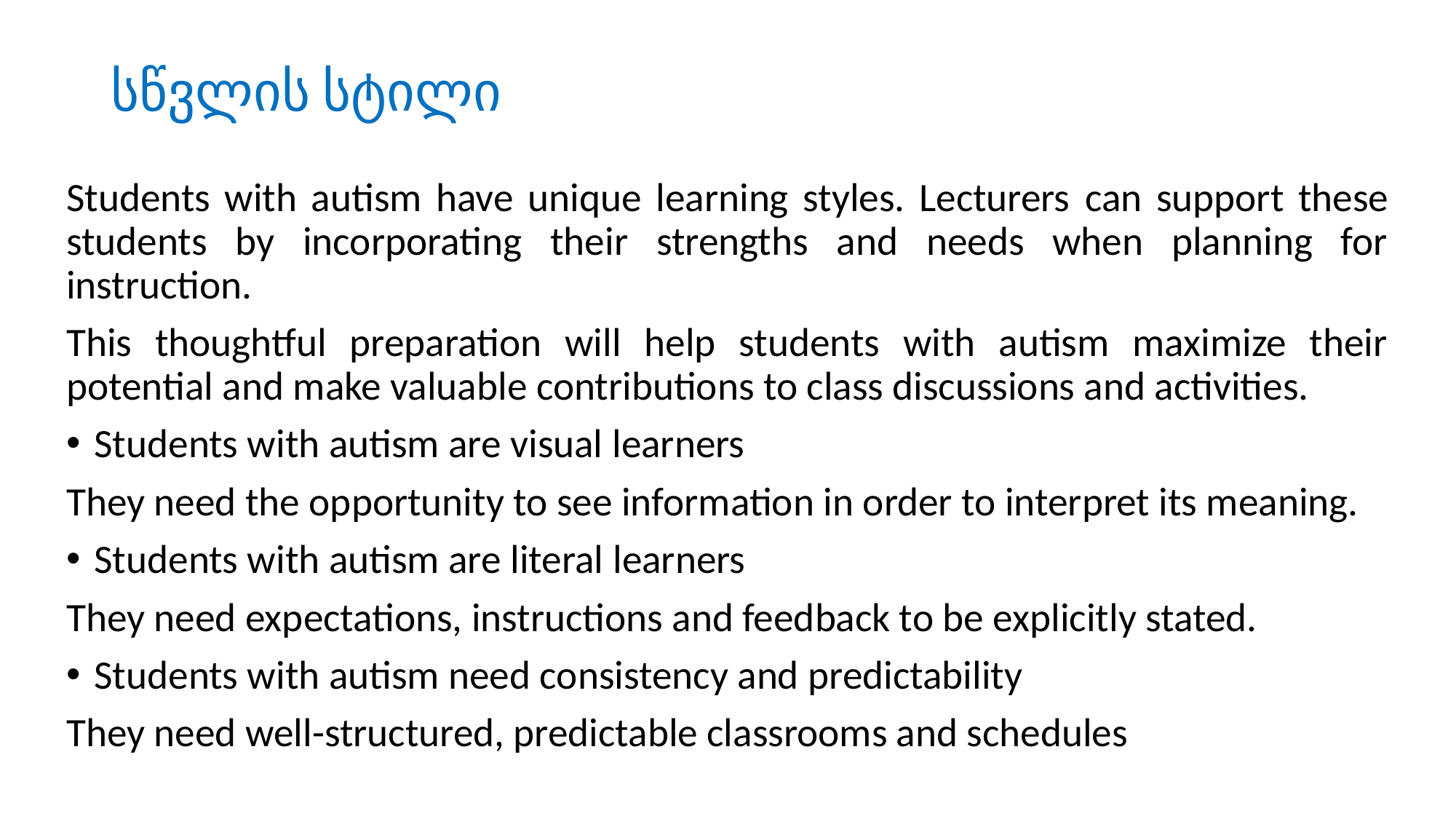

# სწვლის სტილი
Students with autism have unique learning styles. Lecturers can support these students by incorporating their strengths and needs when planning for instruction.
This thoughtful preparation will help students with autism maximize their potential and make valuable contributions to class discussions and activities.
Students with autism are visual learners
They need the opportunity to see information in order to interpret its meaning.
Students with autism are literal learners
They need expectations, instructions and feedback to be explicitly stated.
Students with autism need consistency and predictability
They need well-structured, predictable classrooms and schedules